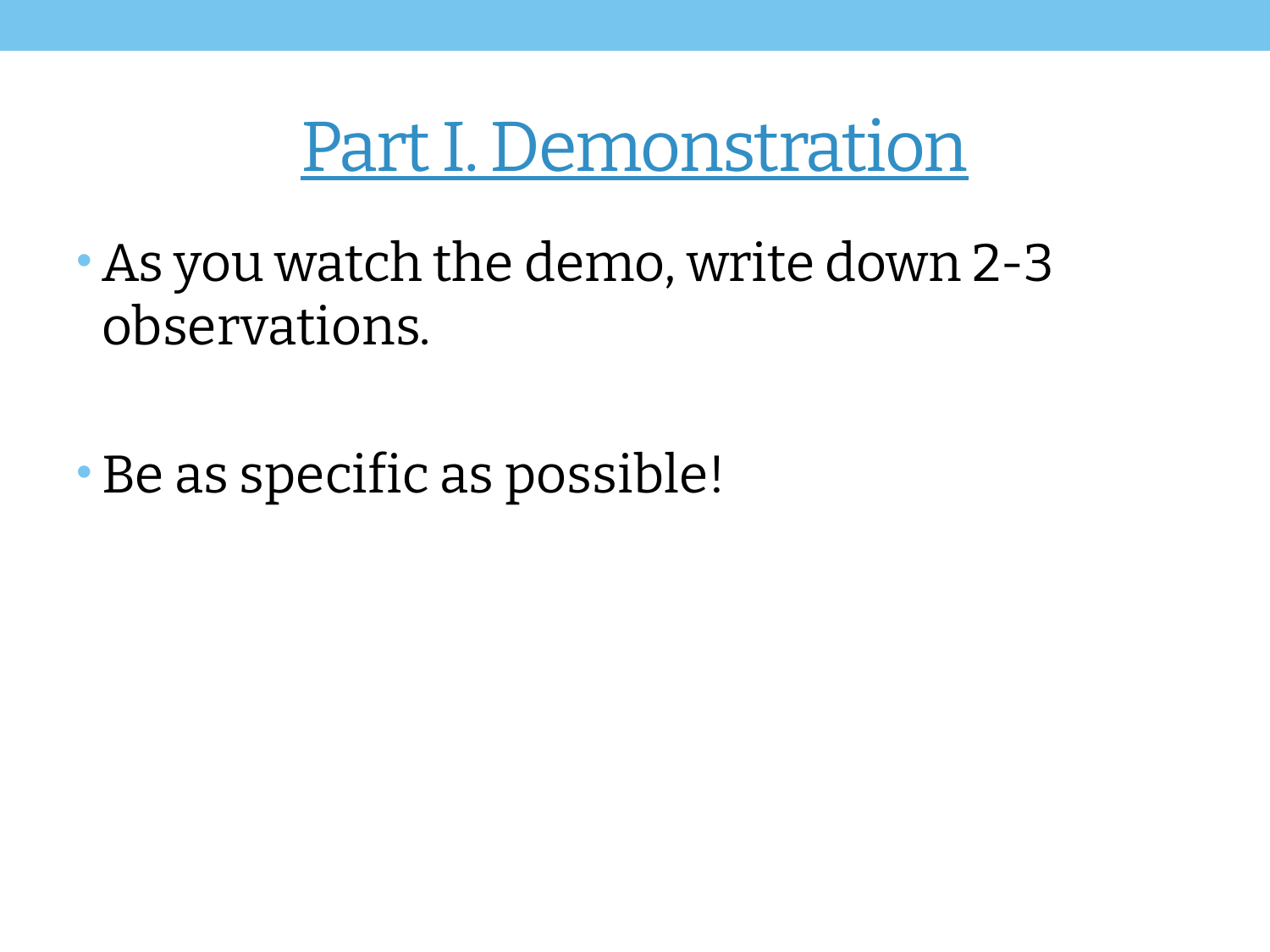

# Part I. Demonstration
As you watch the demo, write down 2-3 observations.

Be as specific as possible!